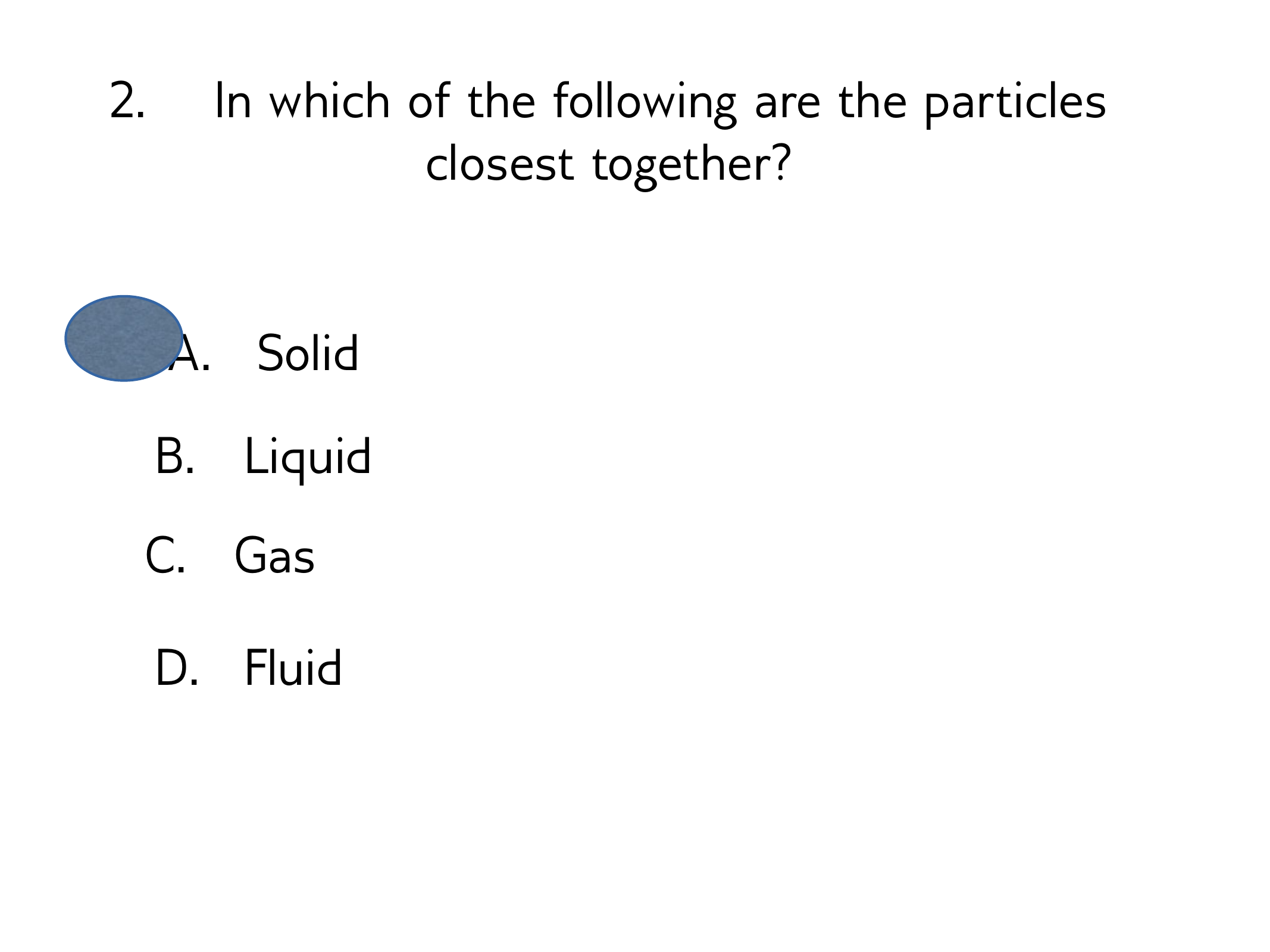

2.	 In which of the following are the particles closest together?

A.	Solid
B.	Liquid
C.	Gas
D.	Fluid